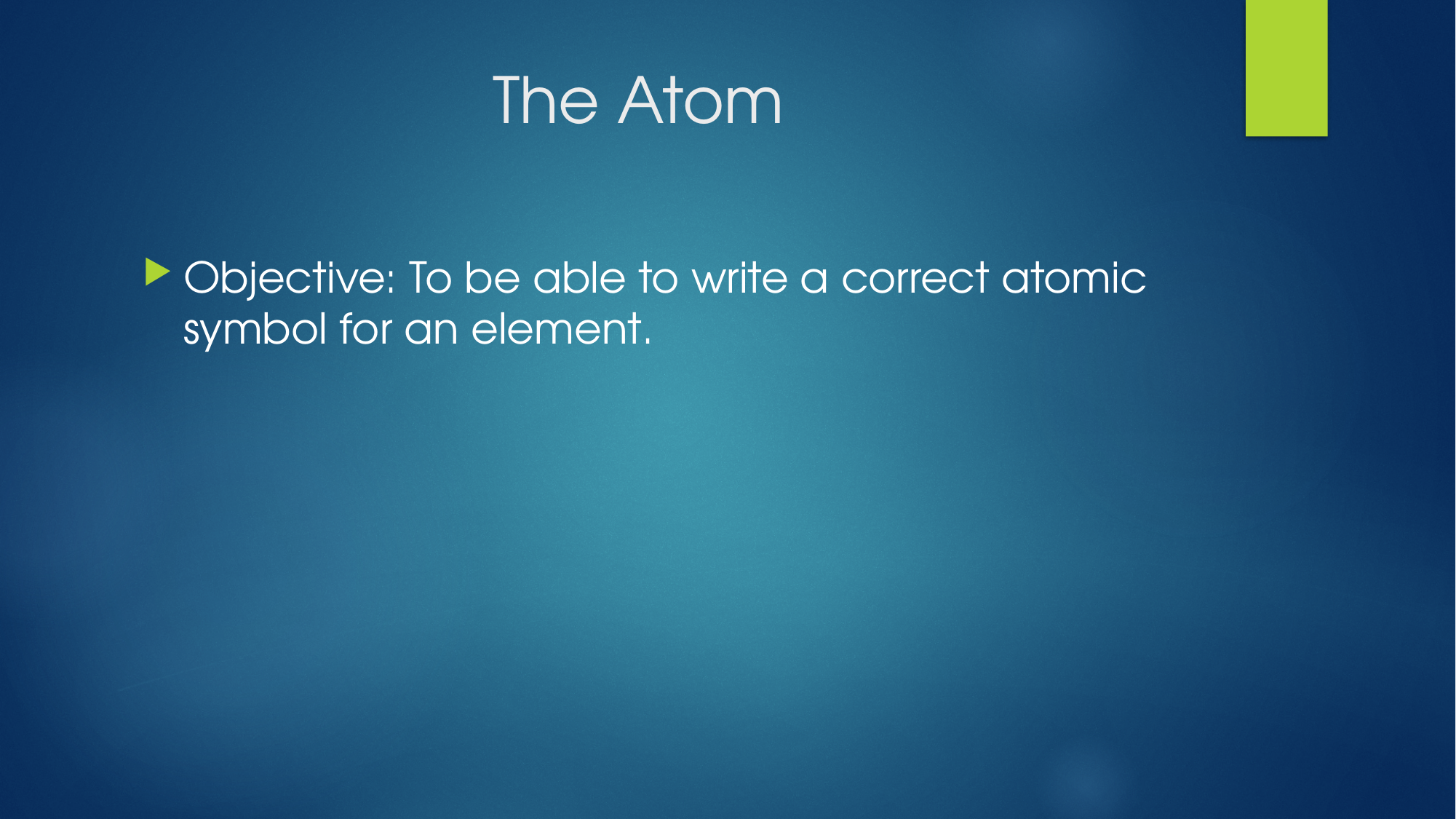

# The Atom
Objective: To be able to write a correct atomic symbol for an element.